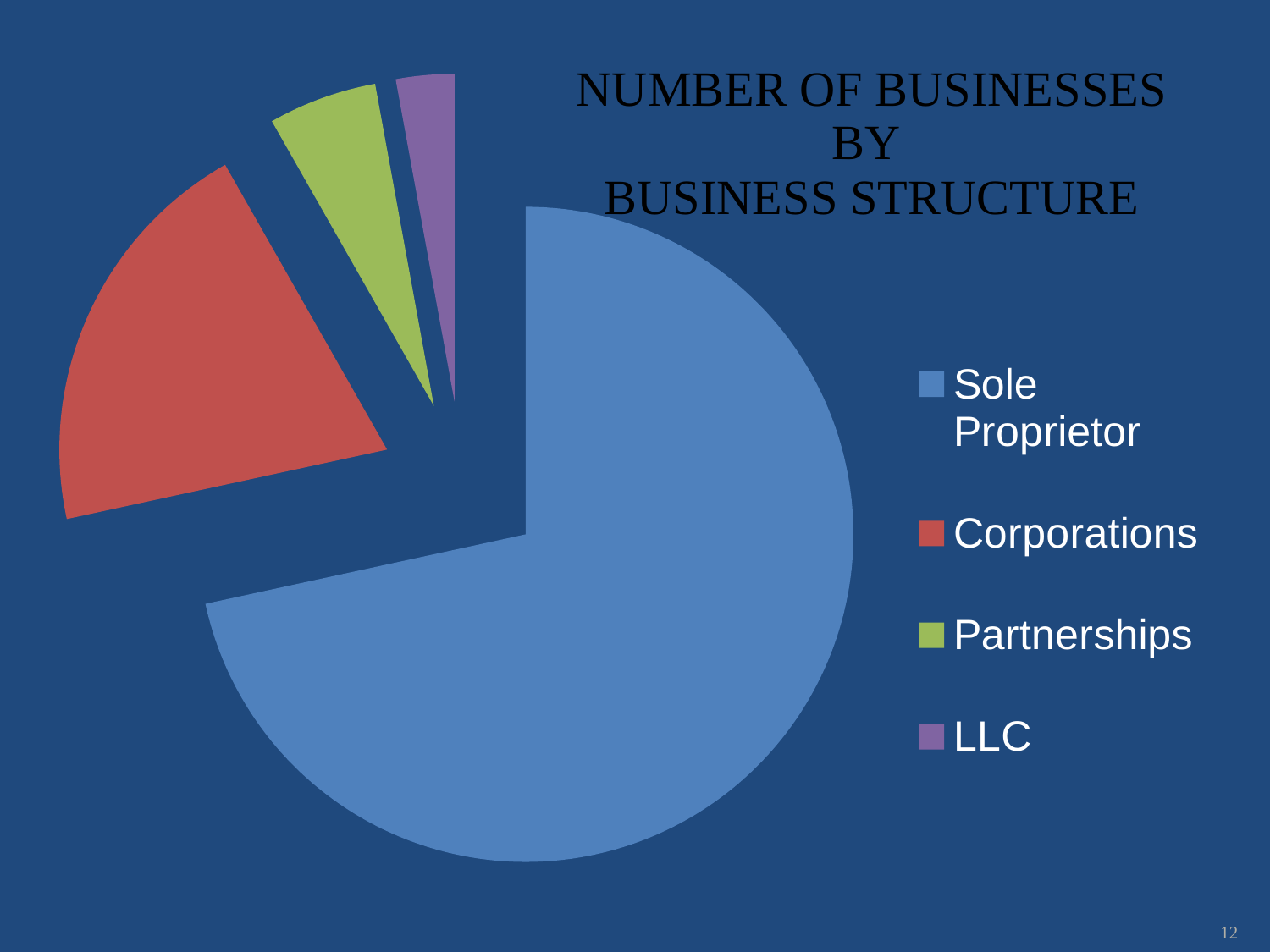

### Chart

| Category |  |
|---|---|
| Sole Proprietor | 17904731.0 |
| Corporations | 5045274.0 |
| Partnerships | 1338796.0 |
| LLC | 718704.0 |
12